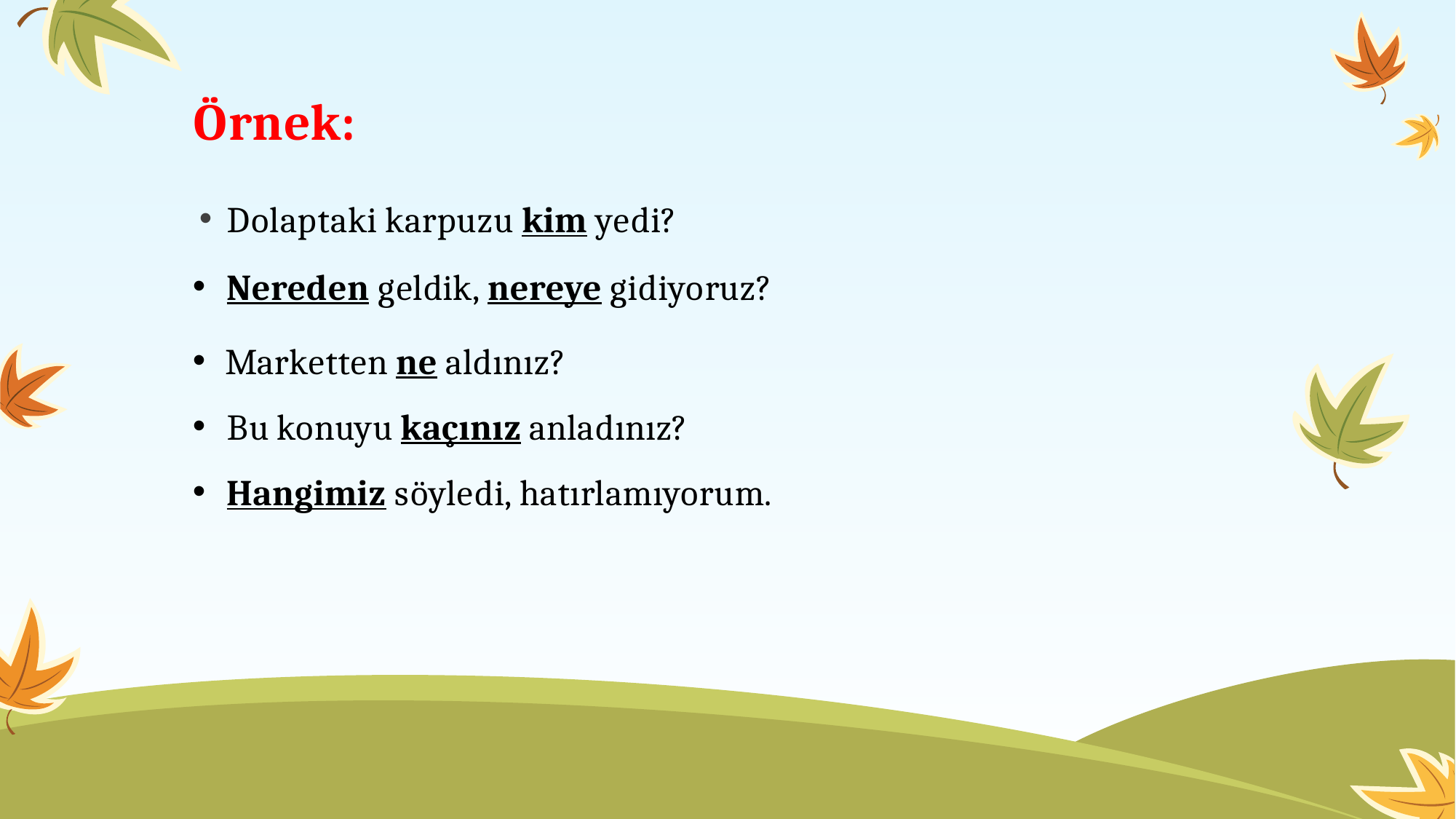

# Örnek:
Dolaptaki karpuzu kim yedi?
Nereden geldik, nereye gidiyoruz?
Marketten ne aldınız?
Bu konuyu kaçınız anladınız?
Hangimiz söyledi, hatırlamıyorum.